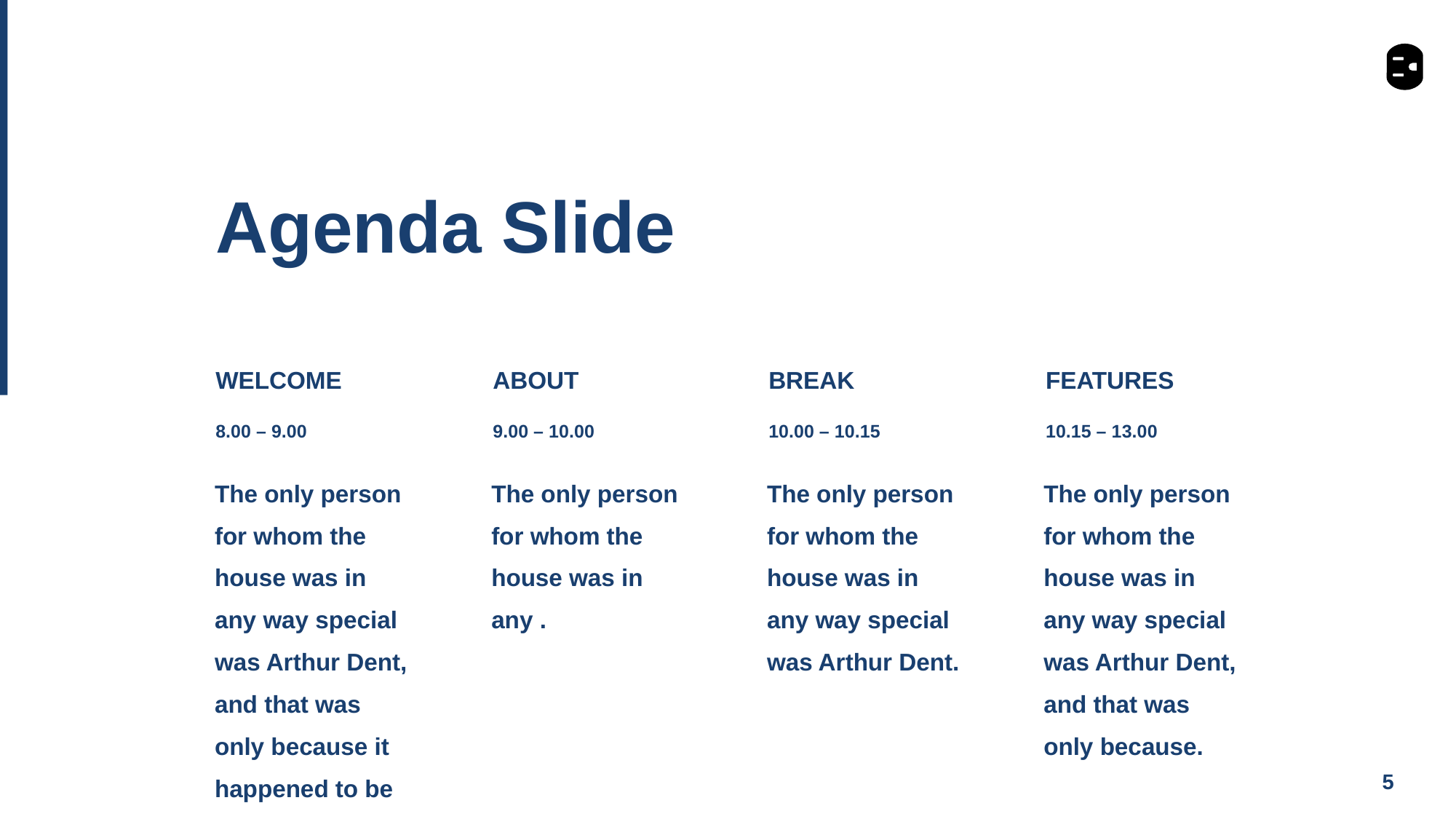

# Agenda Slide
WELCOME
ABOUT
BREAK
FEATURES
8.00 – 9.00
9.00 – 10.00
10.00 – 10.15
10.15 – 13.00
The only person for whom the house was in any way special was Arthur Dent, and that was only because it happened to be the one he lived in.

The only person for whom the house was in any .

The only person for whom the house was in any way special was Arthur Dent.

The only person for whom the house was in any way special was Arthur Dent, and that was only because.

5